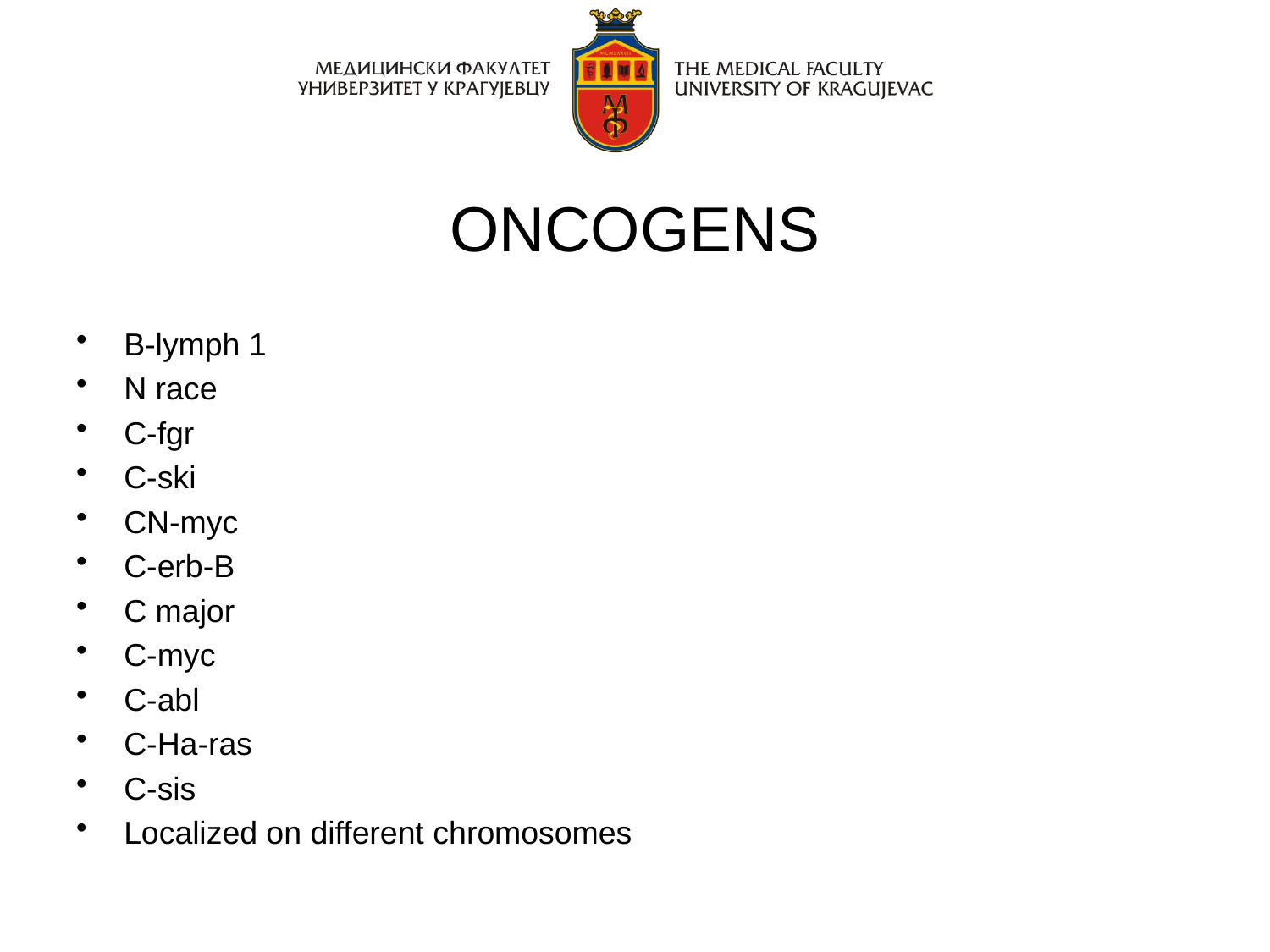

# ONCOGENS
B-lymph 1
N race
C-fgr
C-ski
CN-myc
C-erb-B
C major
C-myc
C-abl
C-Ha-ras
C-sis
Localized on different chromosomes